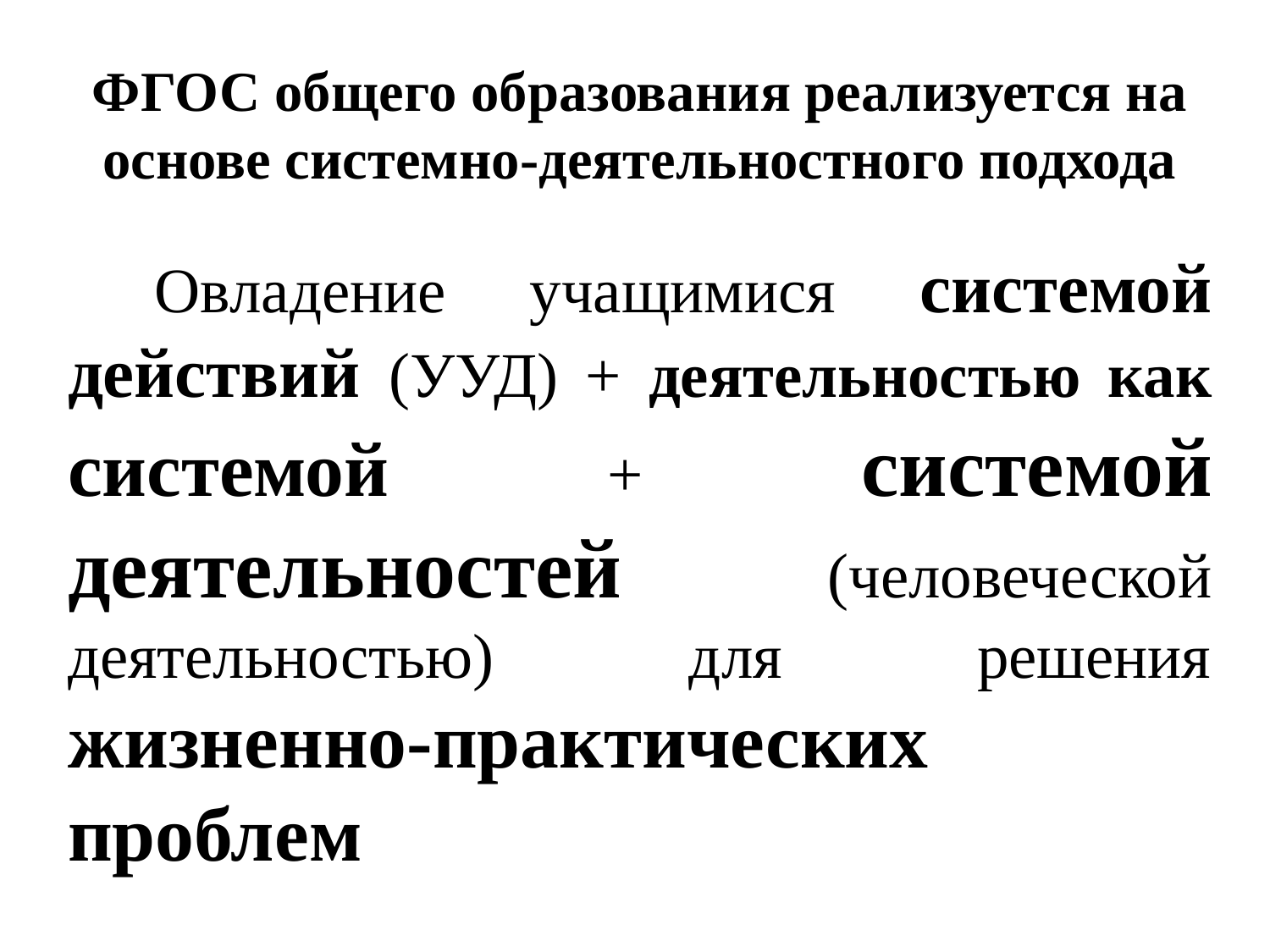

# ФГОС общего образования реализуется на основе системно-деятельностного подхода
Овладение учащимися системой действий (УУД) + деятельностью как системой + системой деятельностей (человеческой деятельностью) для решения жизненно-практических проблем